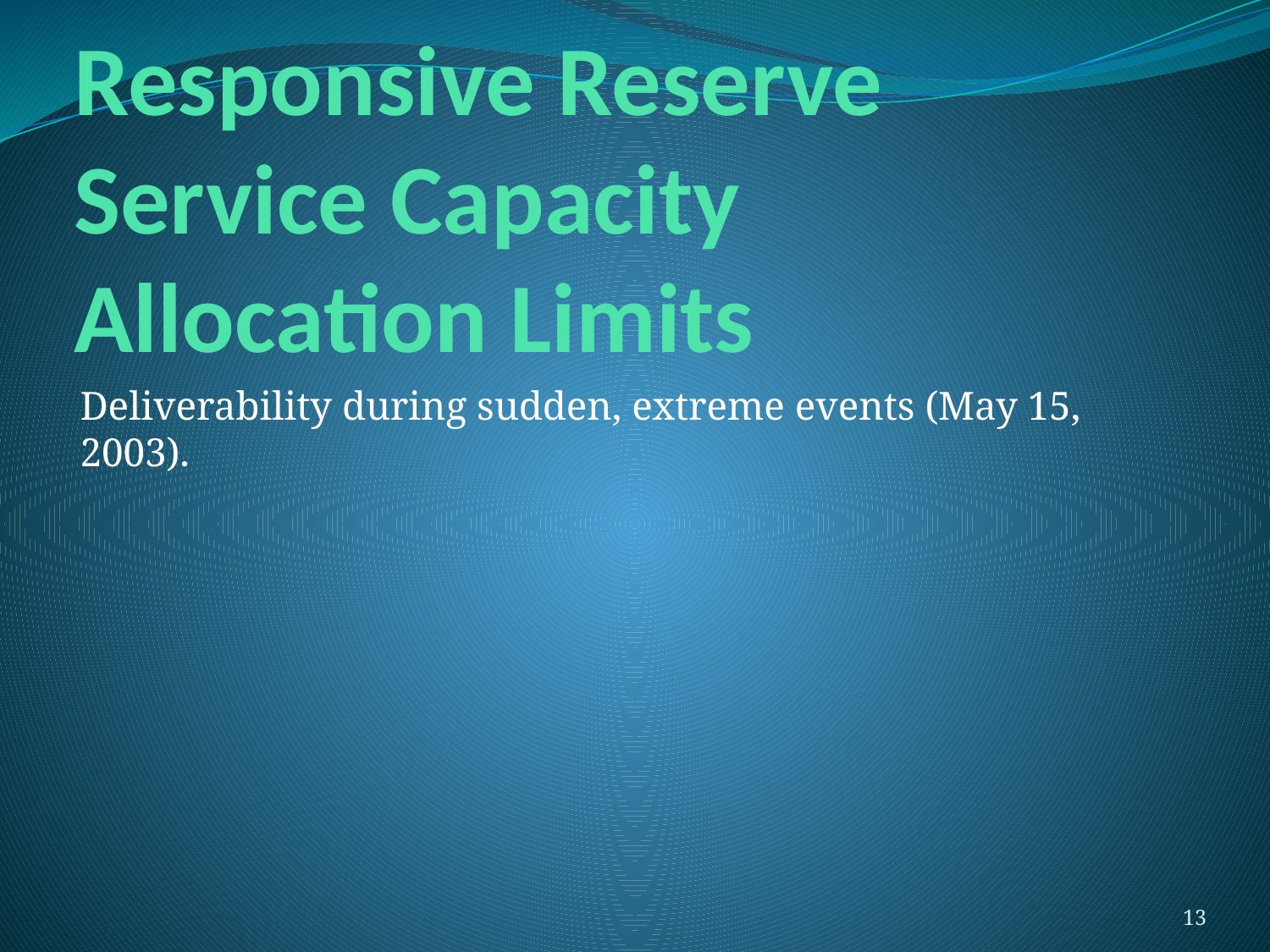

# Responsive Reserve Service Capacity Allocation Limits
Deliverability during sudden, extreme events (May 15, 2003).

13